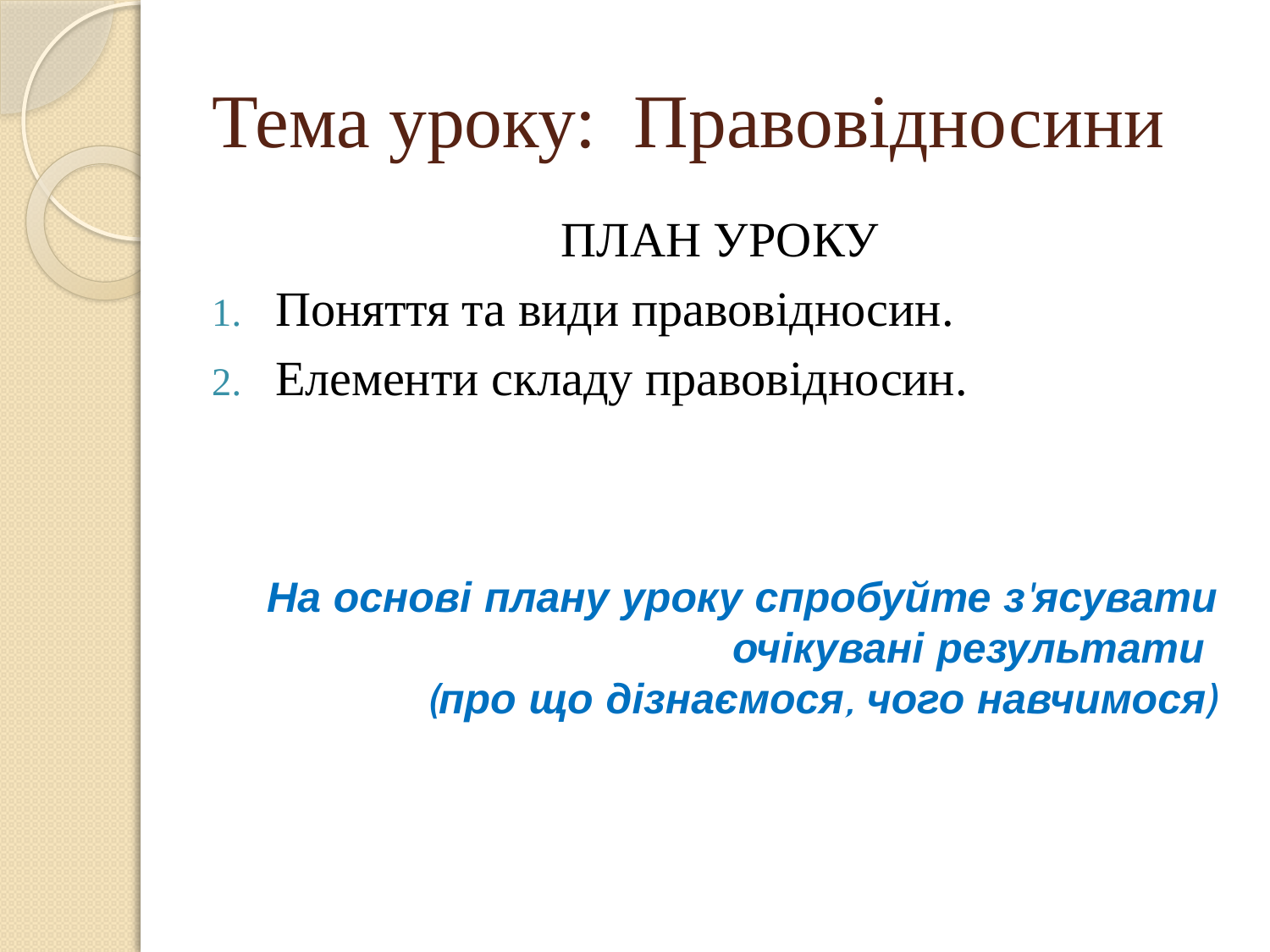

# Тема уроку:  Правовідносини
ПЛАН УРОКУ
Поняття та види правовідносин.
Елементи складу правовідносин.

На основі плану уроку спробуйте з'ясувати очікувані результати
(про що дізнаємося, чого навчимося)